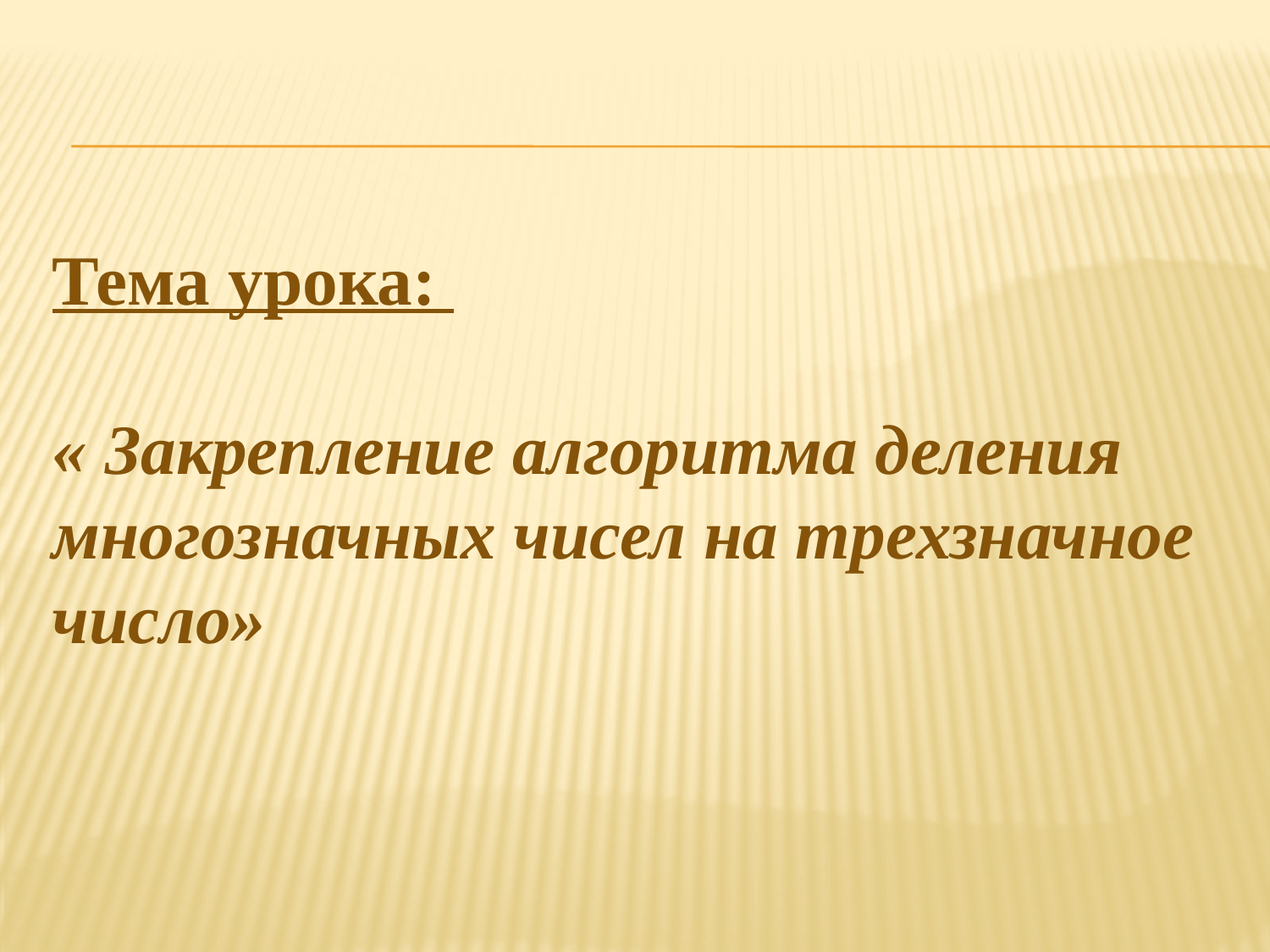

# Тема урока: « Закрепление алгоритма деления многозначных чисел на трехзначное число»